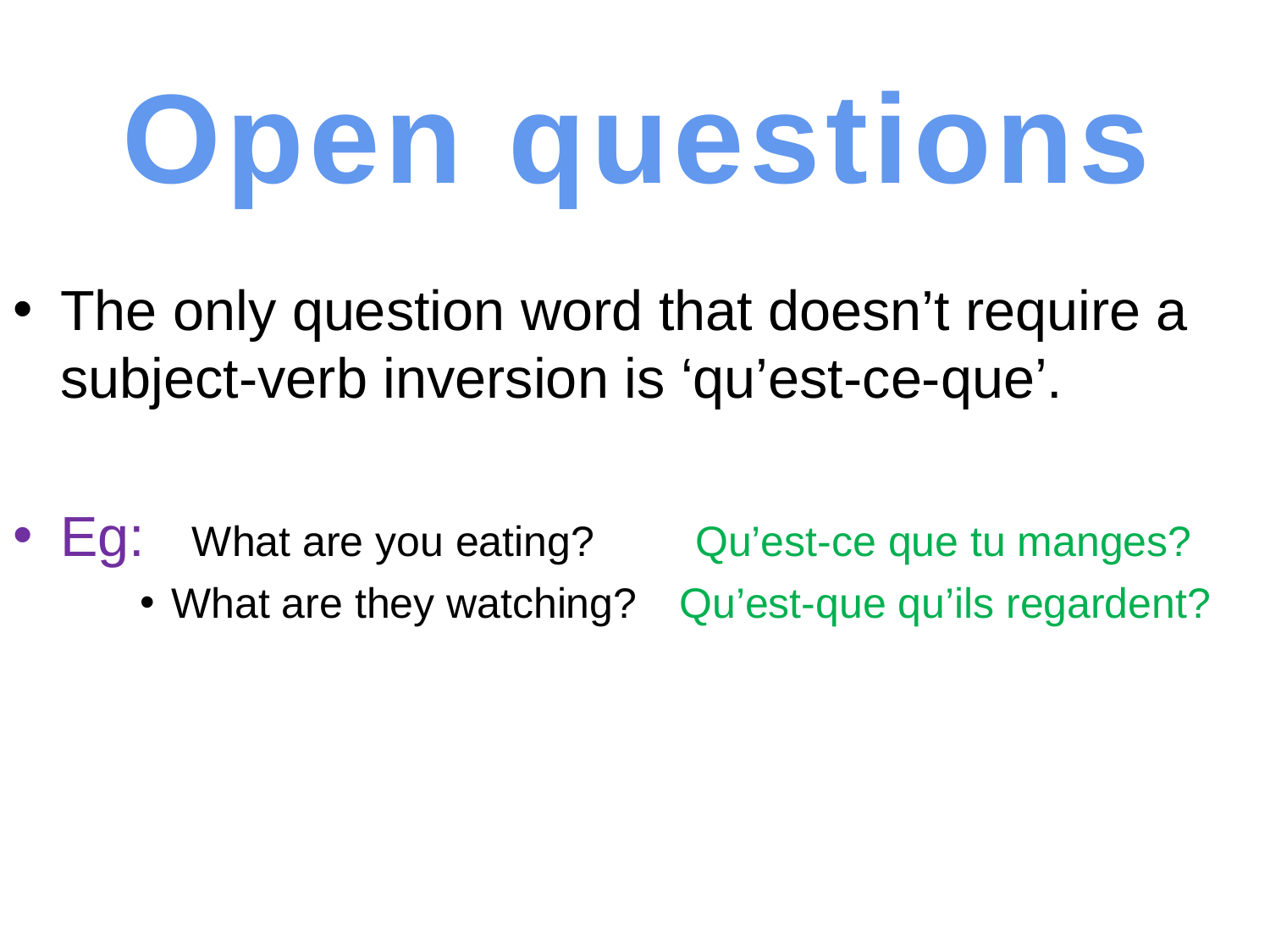

Open questions
The only question word that doesn’t require a subject-verb inversion is ‘qu’est-ce-que’.

Eg:   What are you eating?	Qu’est-ce que tu manges?
What are they watching?	Qu’est-que qu’ils regardent?